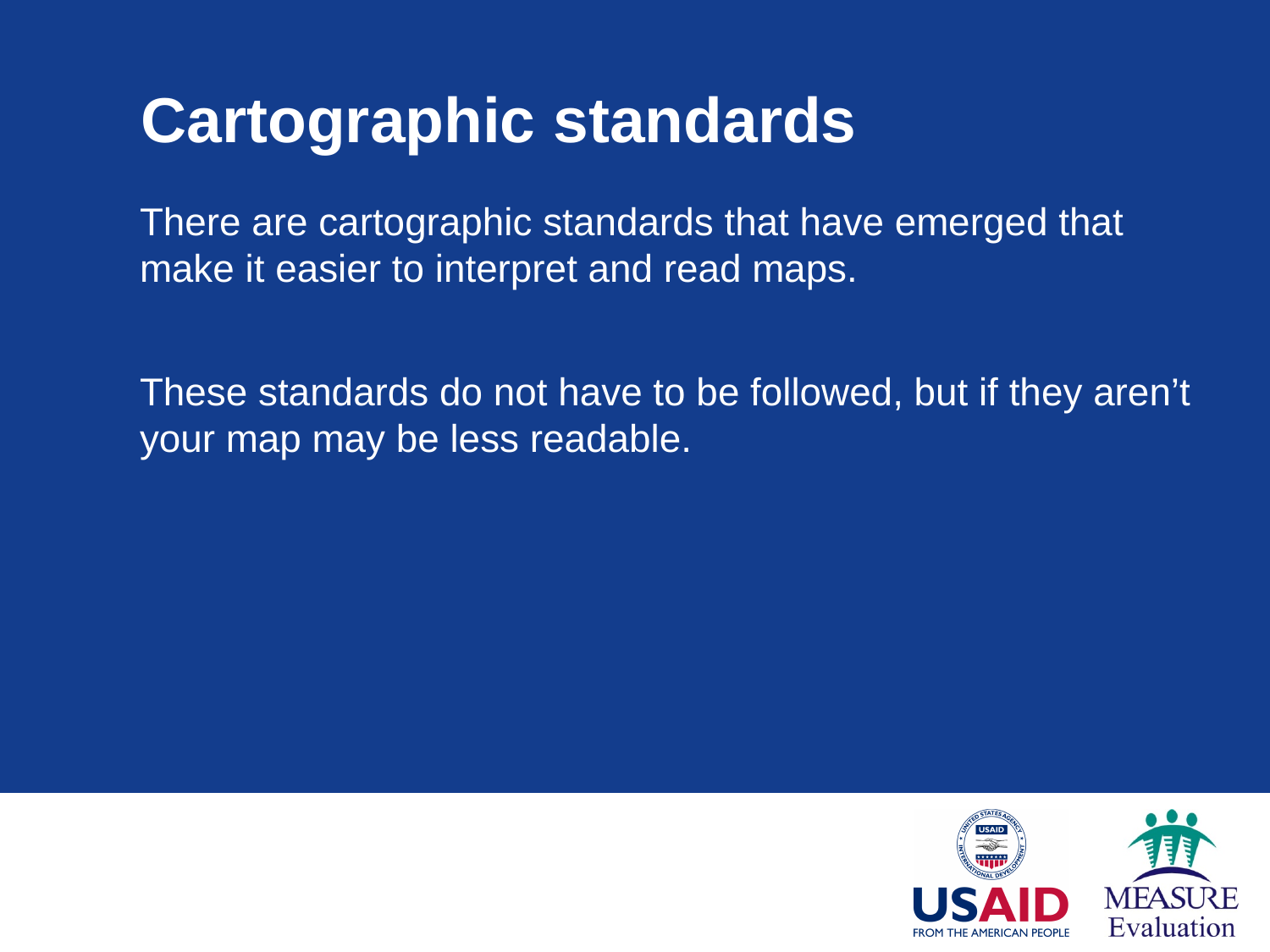

Cartographic standards
There are cartographic standards that have emerged that make it easier to interpret and read maps.

These standards do not have to be followed, but if they aren’t your map may be less readable.